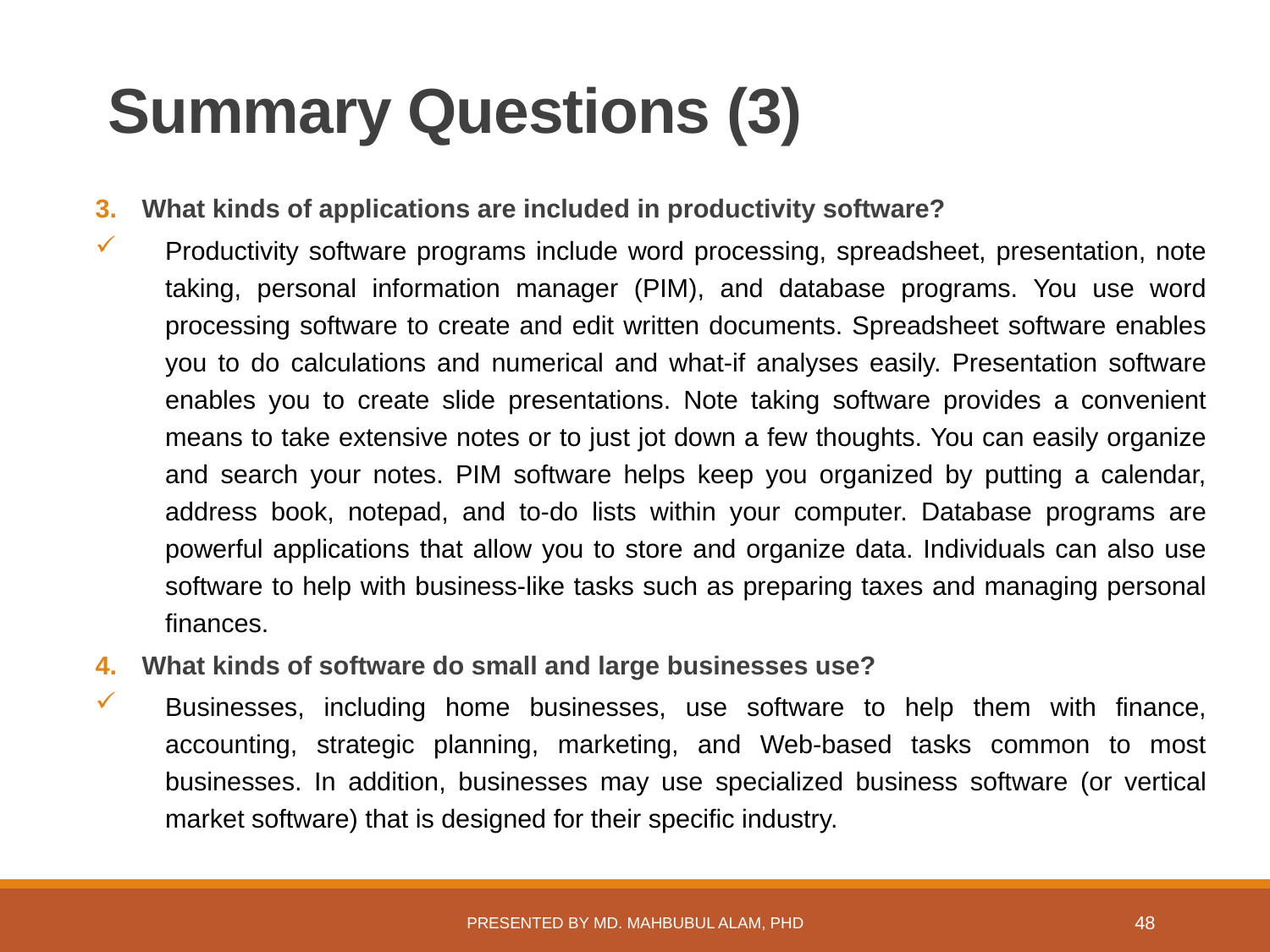

# Summary Questions (3)
What kinds of applications are included in productivity software?
Productivity software programs include word processing, spreadsheet, presentation, note taking, personal information manager (PIM), and database programs. You use word processing software to create and edit written documents. Spreadsheet software enables you to do calculations and numerical and what-if analyses easily. Presentation software enables you to create slide presentations. Note taking software provides a convenient means to take extensive notes or to just jot down a few thoughts. You can easily organize and search your notes. PIM software helps keep you organized by putting a calendar, address book, notepad, and to-do lists within your computer. Database programs are powerful applications that allow you to store and organize data. Individuals can also use software to help with business-like tasks such as preparing taxes and managing personal finances.
What kinds of software do small and large businesses use?
Businesses, including home businesses, use software to help them with finance, accounting, strategic planning, marketing, and Web-based tasks common to most businesses. In addition, businesses may use specialized business software (or vertical market software) that is designed for their specific industry.

Presented by Md. Mahbubul Alam, PhD
48